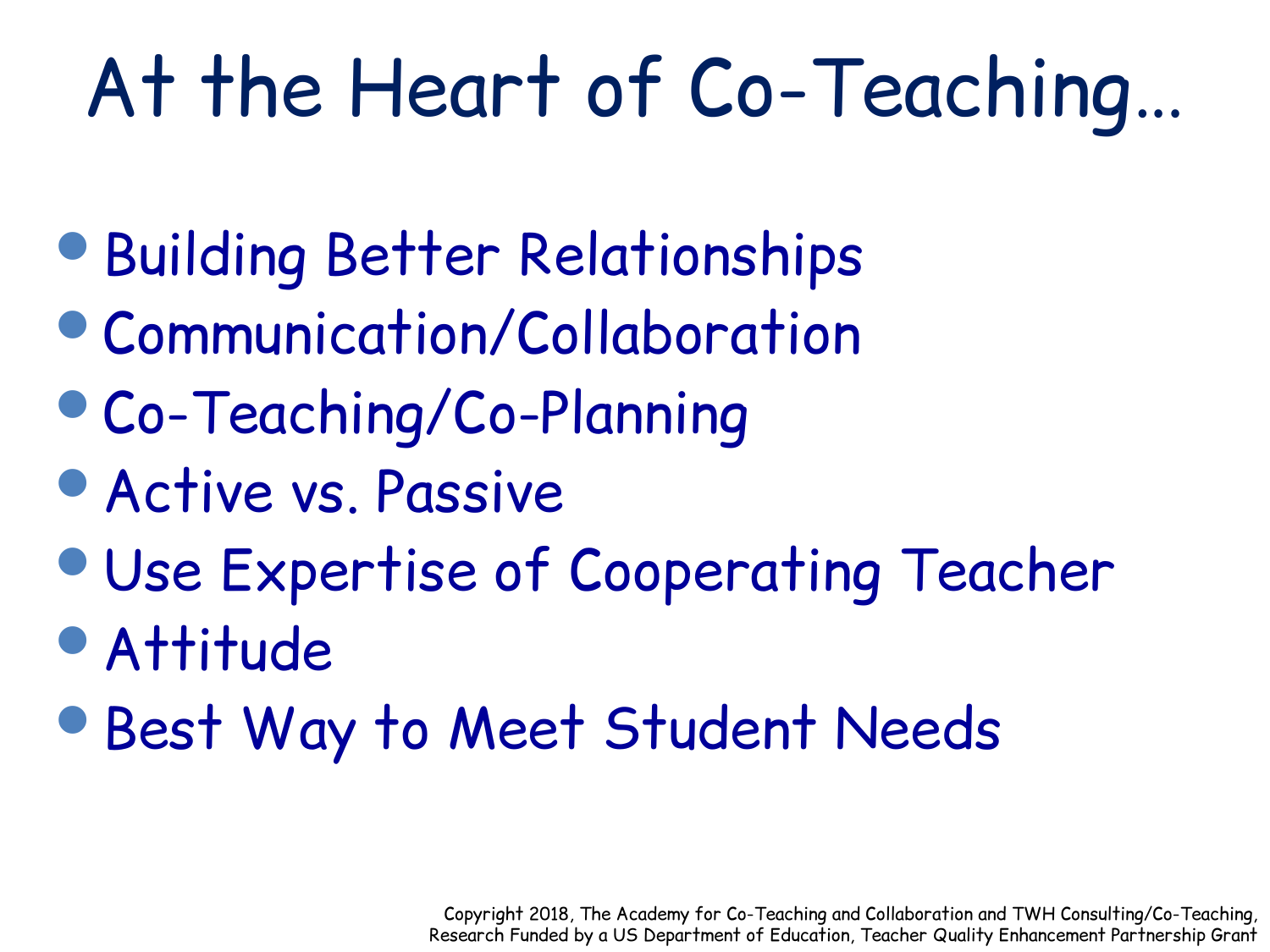

# At the Heart of Co-Teaching…
Building Better Relationships
Communication/Collaboration
Co-Teaching/Co-Planning
Active vs. Passive
Use Expertise of Cooperating Teacher
Attitude
Best Way to Meet Student Needs

Copyright 2018, The Academy for Co-Teaching and Collaboration and TWH Consulting/Co-Teaching,
Research Funded by a US Department of Education, Teacher Quality Enhancement Partnership Grant